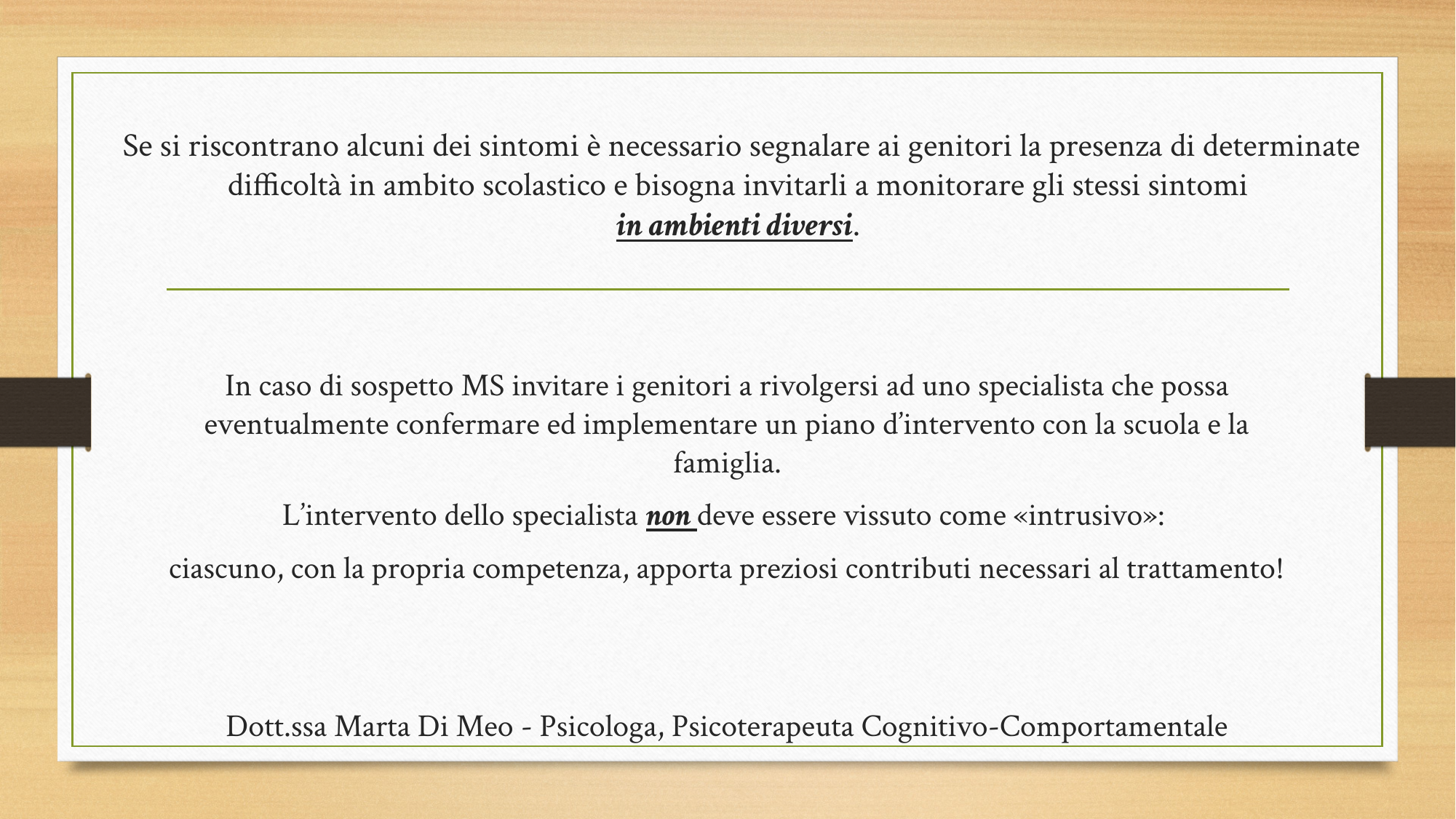

# Se si riscontrano alcuni dei sintomi è necessario segnalare ai genitori la presenza di determinate difficoltà in ambito scolastico e bisogna invitarli a monitorare gli stessi sintomi in ambienti diversi.

In caso di sospetto MS invitare i genitori a rivolgersi ad uno specialista che possa eventualmente confermare ed implementare un piano d’intervento con la scuola e la famiglia.
L’intervento dello specialista non deve essere vissuto come «intrusivo»:
ciascuno, con la propria competenza, apporta preziosi contributi necessari al trattamento!

Dott.ssa Marta Di Meo - Psicologa, Psicoterapeuta Cognitivo-Comportamentale